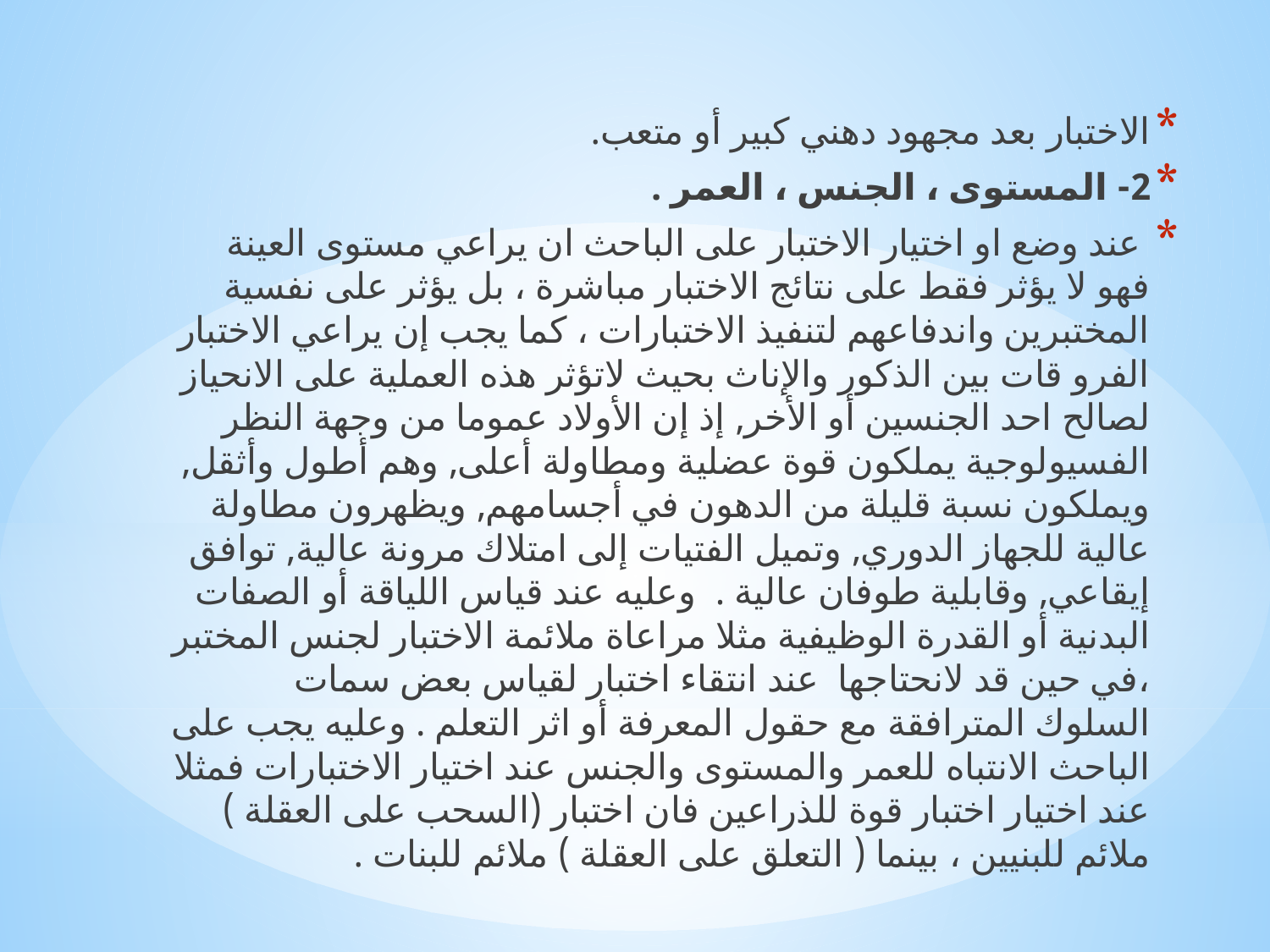

الاختبار بعد مجهود دهني كبير أو متعب.
2- المستوى ، الجنس ، العمر .
 عند وضع او اختيار الاختبار على الباحث ان يراعي مستوى العينة فهو لا يؤثر فقط على نتائج الاختبار مباشرة ، بل يؤثر على نفسية المختبرين واندفاعهم لتنفيذ الاختبارات ، كما يجب إن يراعي الاختبار الفرو قات بين الذكور والإناث بحيث لاتؤثر هذه العملية على الانحياز لصالح احد الجنسين أو الأخر, إذ إن الأولاد عموما من وجهة النظر الفسيولوجية يملكون قوة عضلية ومطاولة أعلى, وهم أطول وأثقل, ويملكون نسبة قليلة من الدهون في أجسامهم, ويظهرون مطاولة عالية للجهاز الدوري, وتميل الفتيات إلى امتلاك مرونة عالية, توافق إيقاعي, وقابلية طوفان عالية .  وعليه عند قياس اللياقة أو الصفات البدنية أو القدرة الوظيفية مثلا مراعاة ملائمة الاختبار لجنس المختبر ،في حين قد لانحتاجها  عند انتقاء اختبار لقياس بعض سمات السلوك المترافقة مع حقول المعرفة أو اثر التعلم . وعليه يجب على الباحث الانتباه للعمر والمستوى والجنس عند اختيار الاختبارات فمثلا عند اختيار اختبار قوة للذراعين فان اختبار (السحب على العقلة ) ملائم للبنيين ، بينما ( التعلق على العقلة ) ملائم للبنات .